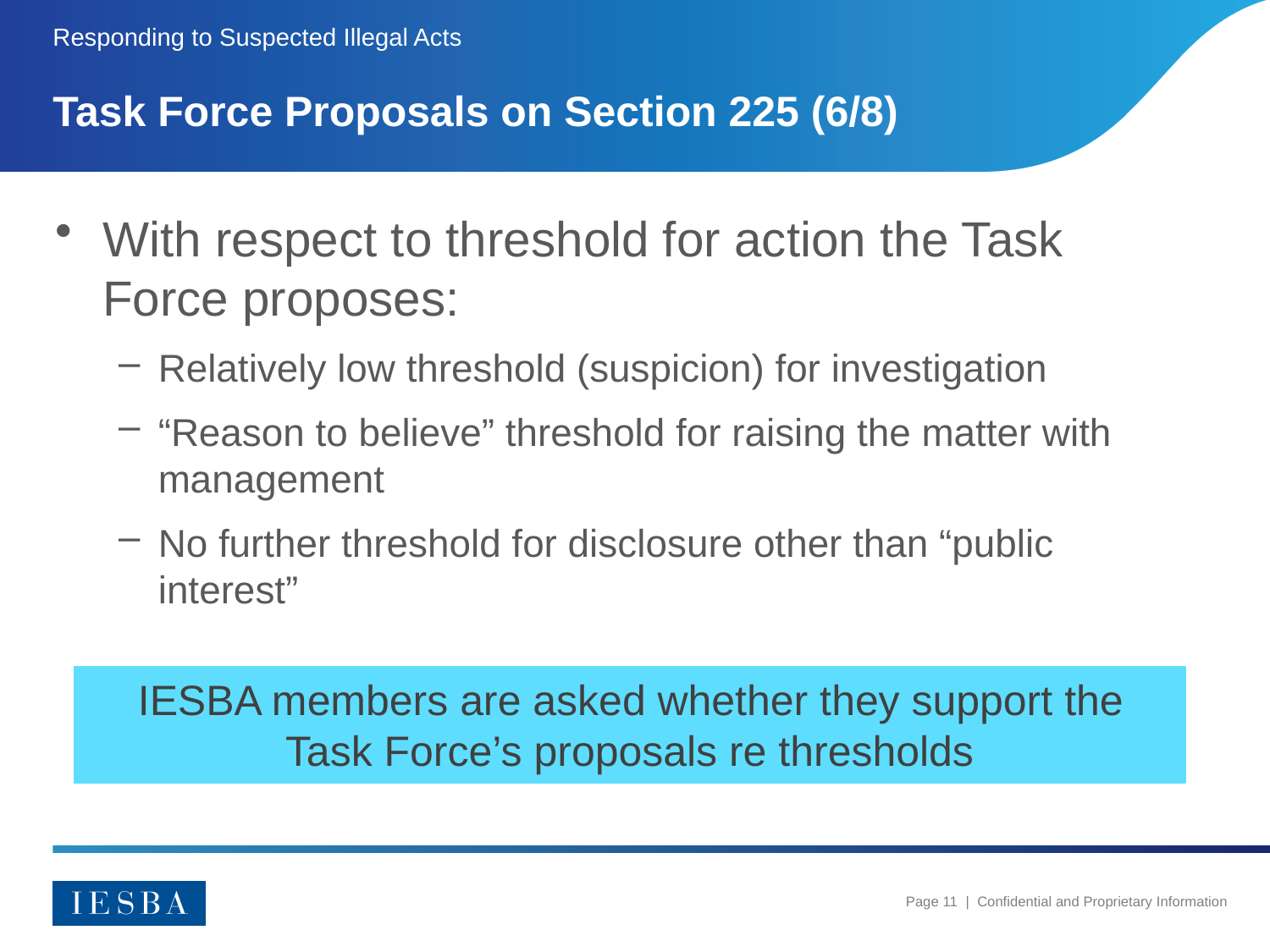

Responding to Suspected Illegal Acts

# Task Force Proposals on Section 225 (6/8)
With respect to threshold for action the Task Force proposes:
Relatively low threshold (suspicion) for investigation
“Reason to believe” threshold for raising the matter with management
No further threshold for disclosure other than “public interest”

IESBA members are asked whether they support the Task Force’s proposals re thresholds